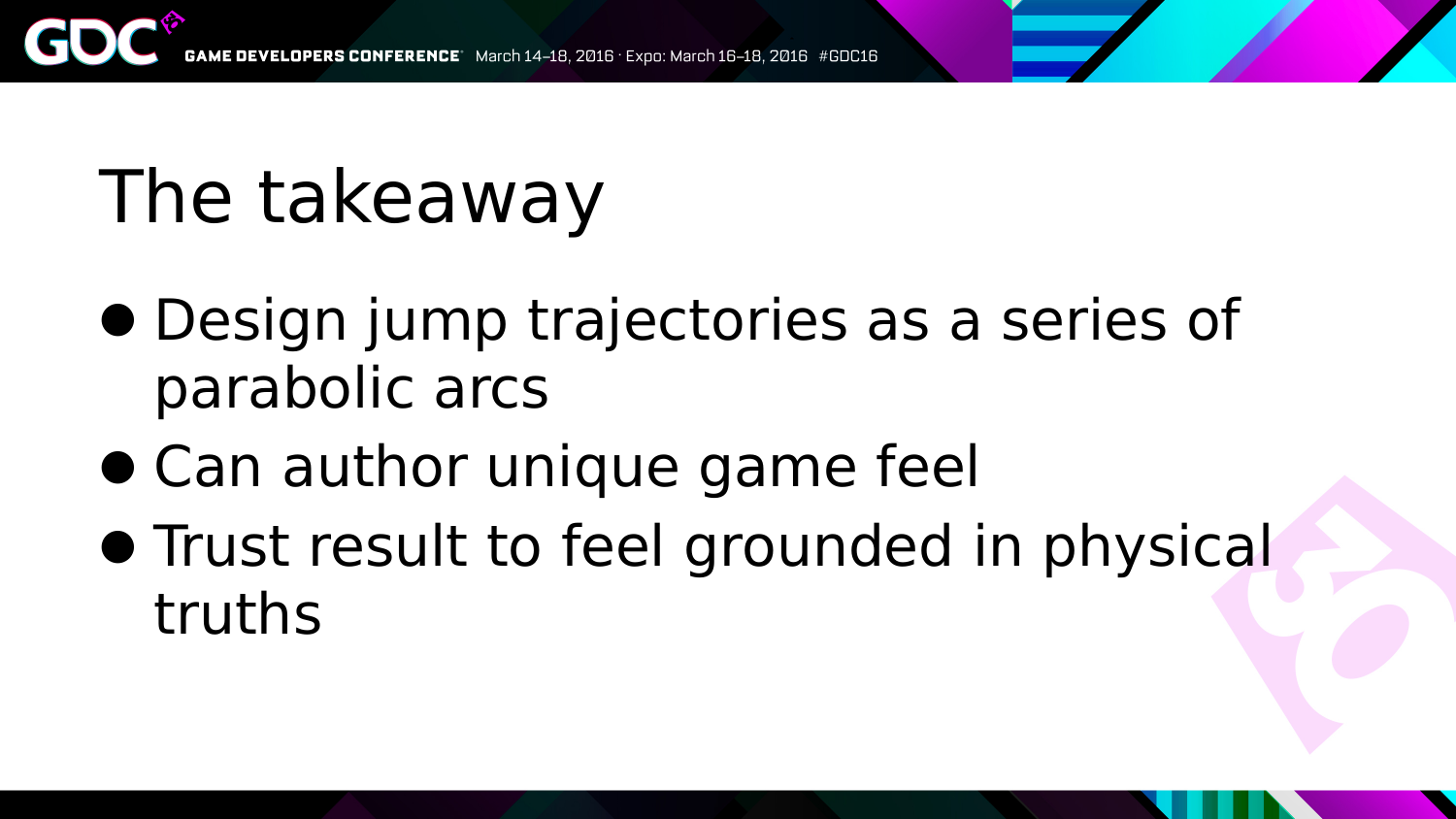

# The takeaway
Design jump trajectories as a series of parabolic arcs
Can author unique game feel
Trust result to feel grounded in physical truths